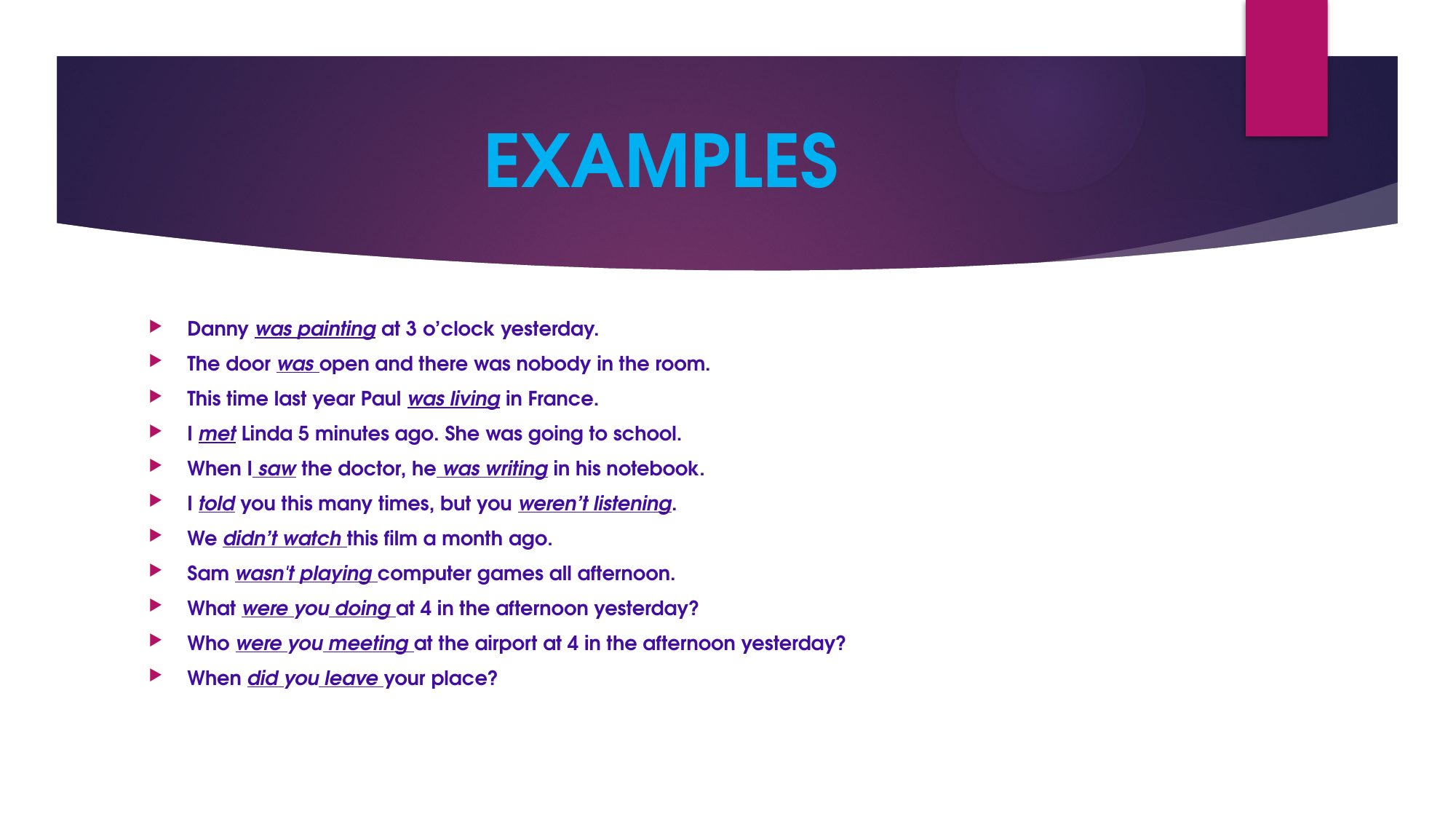

# EXAMPLES
Danny was painting at 3 o’clock yesterday.
The door was open and there was nobody in the room.
This time last year Paul was living in France.
I met Linda 5 minutes ago. She was going to school.
When I saw the doctor, he was writing in his notebook.
I told you this many times, but you weren’t listening.
We didn’t watch this film a month ago.
Sam wasn't playing computer games all afternoon.
What were you doing at 4 in the afternoon yesterday?
Who were you meeting at the airport at 4 in the afternoon yesterday?
When did you leave your place?